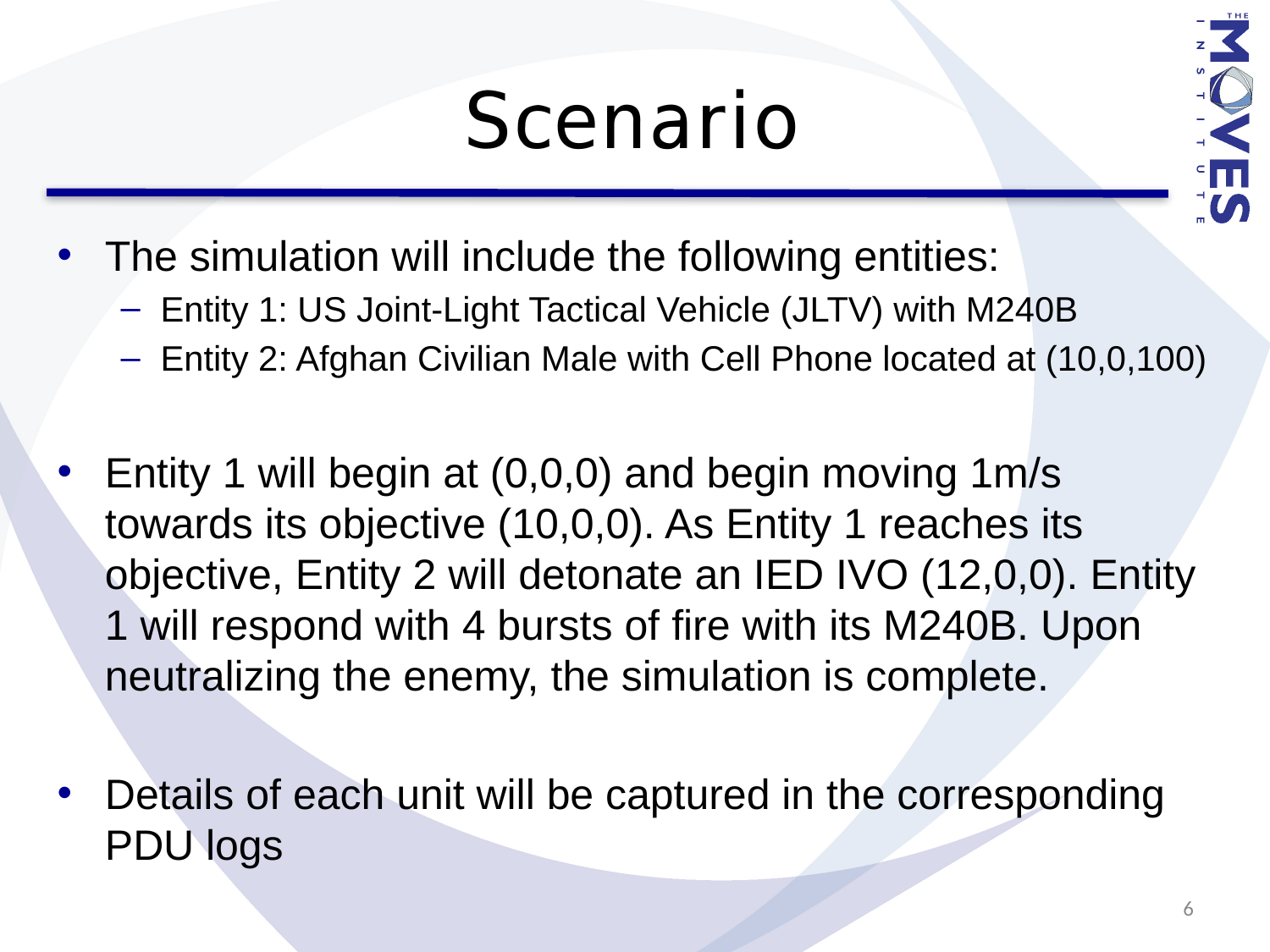

# Scenario
The simulation will include the following entities:
Entity 1: US Joint-Light Tactical Vehicle (JLTV) with M240B
Entity 2: Afghan Civilian Male with Cell Phone located at (10,0,100)

Entity 1 will begin at (0,0,0) and begin moving 1m/s towards its objective (10,0,0). As Entity 1 reaches its objective, Entity 2 will detonate an IED IVO (12,0,0). Entity 1 will respond with 4 bursts of fire with its M240B. Upon neutralizing the enemy, the simulation is complete.

Details of each unit will be captured in the corresponding PDU logs
6